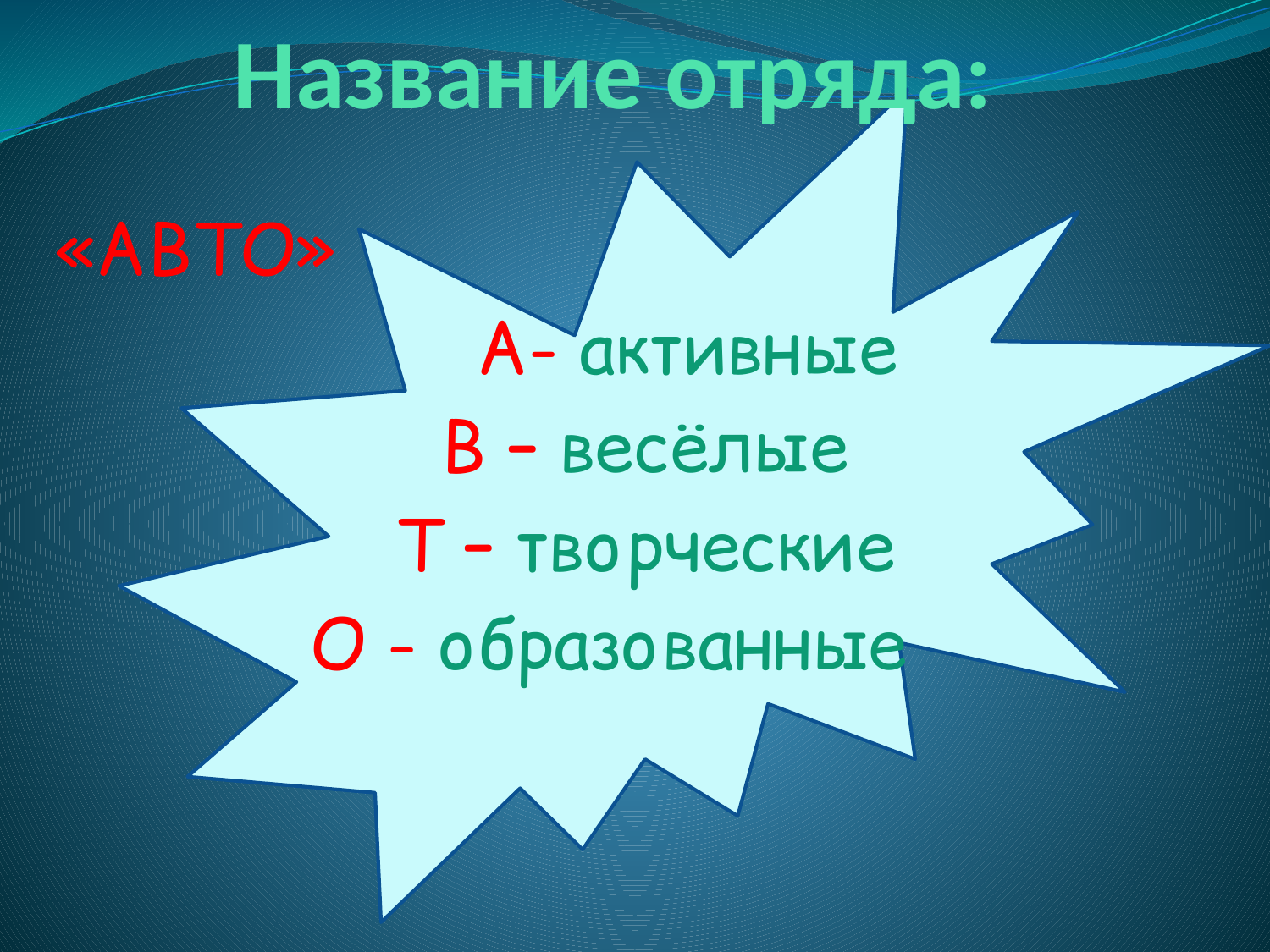

# Название отряда:

«АВТО»
     А- активные
В – весёлые
Т – творческие
            О - образованные